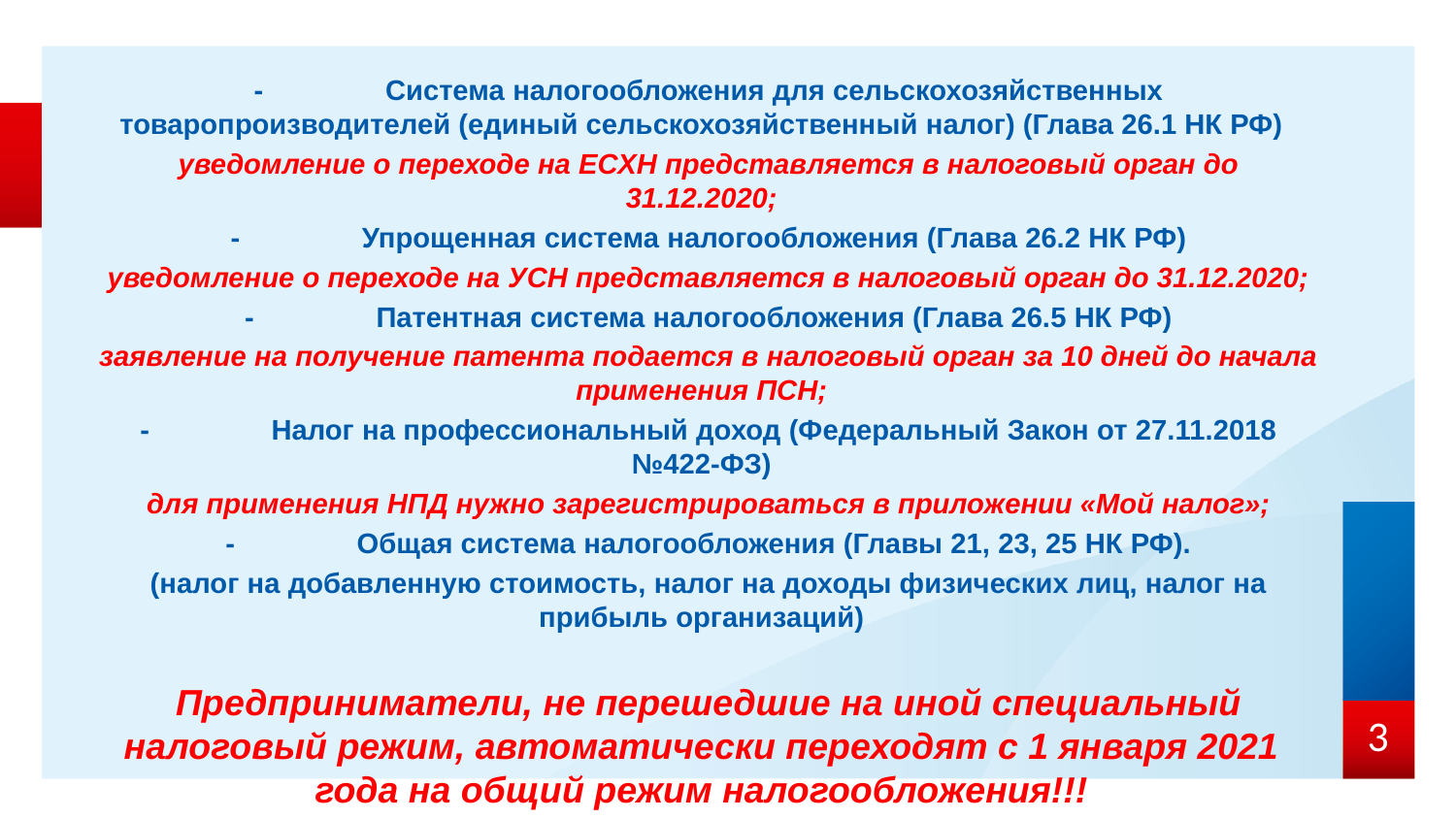

-	Система налогообложения для сельскохозяйственных товаропроизводителей (единый сельскохозяйственный налог) (Глава 26.1 НК РФ)
уведомление о переходе на ЕСХН представляется в налоговый орган до 31.12.2020;
-	Упрощенная система налогообложения (Глава 26.2 НК РФ)
уведомление о переходе на УСН представляется в налоговый орган до 31.12.2020;
-	Патентная система налогообложения (Глава 26.5 НК РФ)
заявление на получение патента подается в налоговый орган за 10 дней до начала применения ПСН;
-	Налог на профессиональный доход (Федеральный Закон от 27.11.2018 №422-ФЗ)
для применения НПД нужно зарегистрироваться в приложении «Мой налог»;
-	Общая система налогообложения (Главы 21, 23, 25 НК РФ).
(налог на добавленную стоимость, налог на доходы физических лиц, налог на прибыль организаций)

Предприниматели, не перешедшие на иной специальный налоговый режим, автоматически переходят с 1 января 2021 года на общий режим налогообложения!!!

3